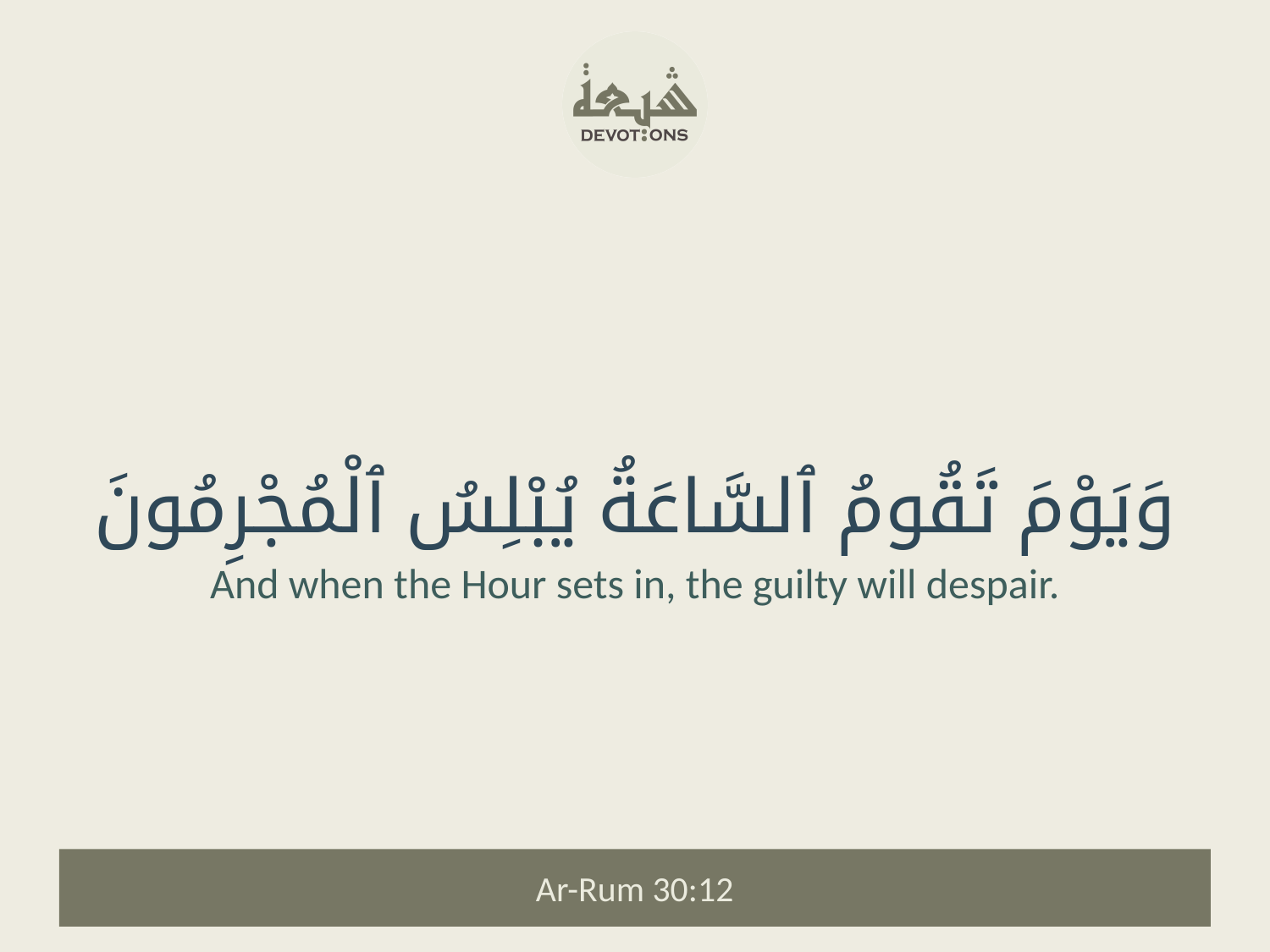

وَيَوْمَ تَقُومُ ٱلسَّاعَةُ يُبْلِسُ ٱلْمُجْرِمُونَ
And when the Hour sets in, the guilty will despair.
Ar-Rum 30:12